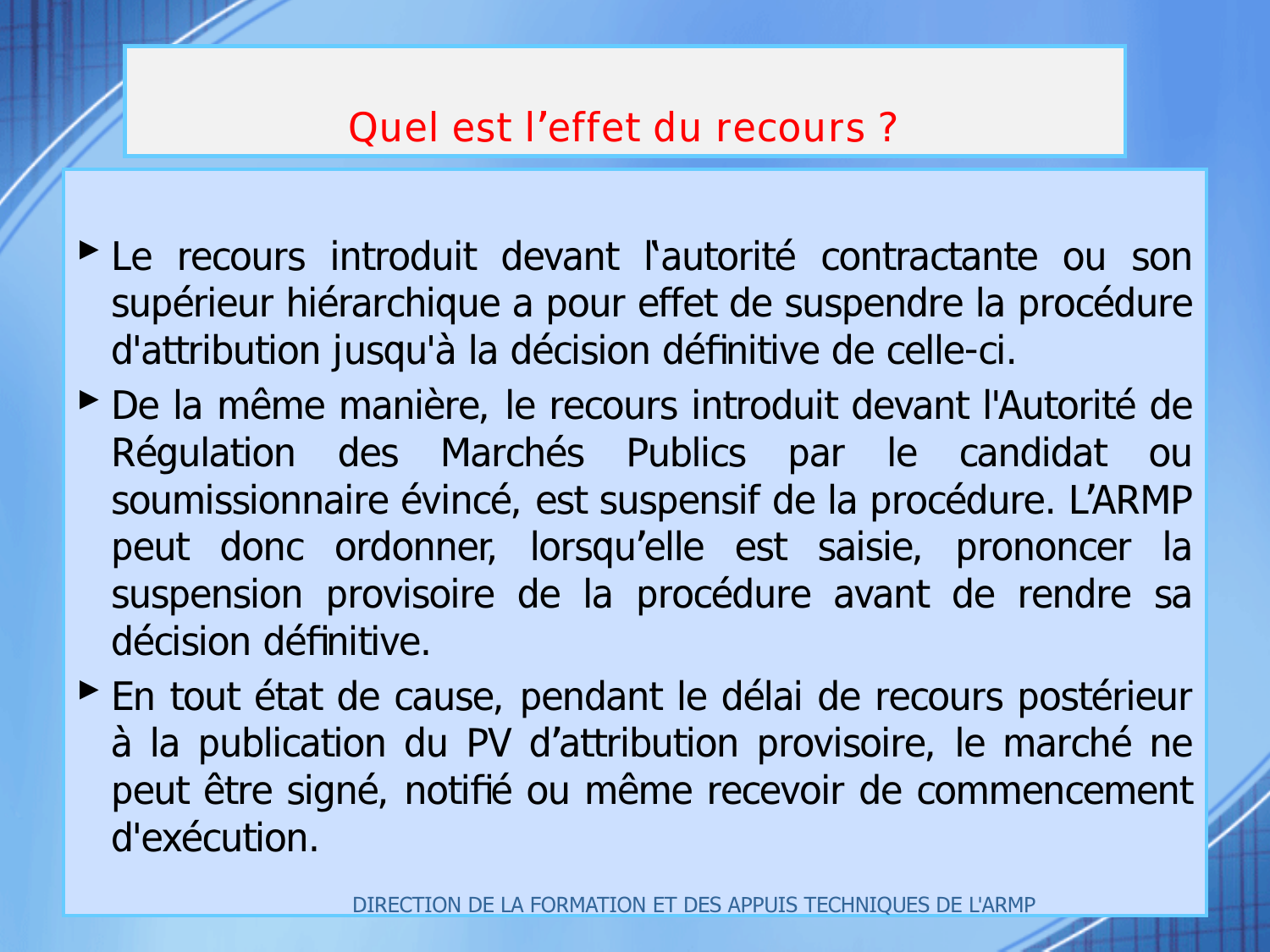

# Quel est l’effet du recours ?

Le recours introduit devant l‘autorité contractante ou son supérieur hiérarchique a pour effet de suspendre la procédure d'attribution jusqu'à la décision définitive de celle-ci.
De la même manière, le recours introduit devant l'Autorité de Régulation des Marchés Publics par le candidat ou soumissionnaire évincé, est suspensif de la procédure. L’ARMP peut donc ordonner, lorsqu’elle est saisie, prononcer la suspension provisoire de la procédure avant de rendre sa décision définitive.
En tout état de cause, pendant le délai de recours postérieur à la publication du PV d’attribution provisoire, le marché ne peut être signé, notifié ou même recevoir de commencement d'exécution.

DIRECTION DE LA FORMATION ET DES APPUIS TECHNIQUES DE L'ARMP